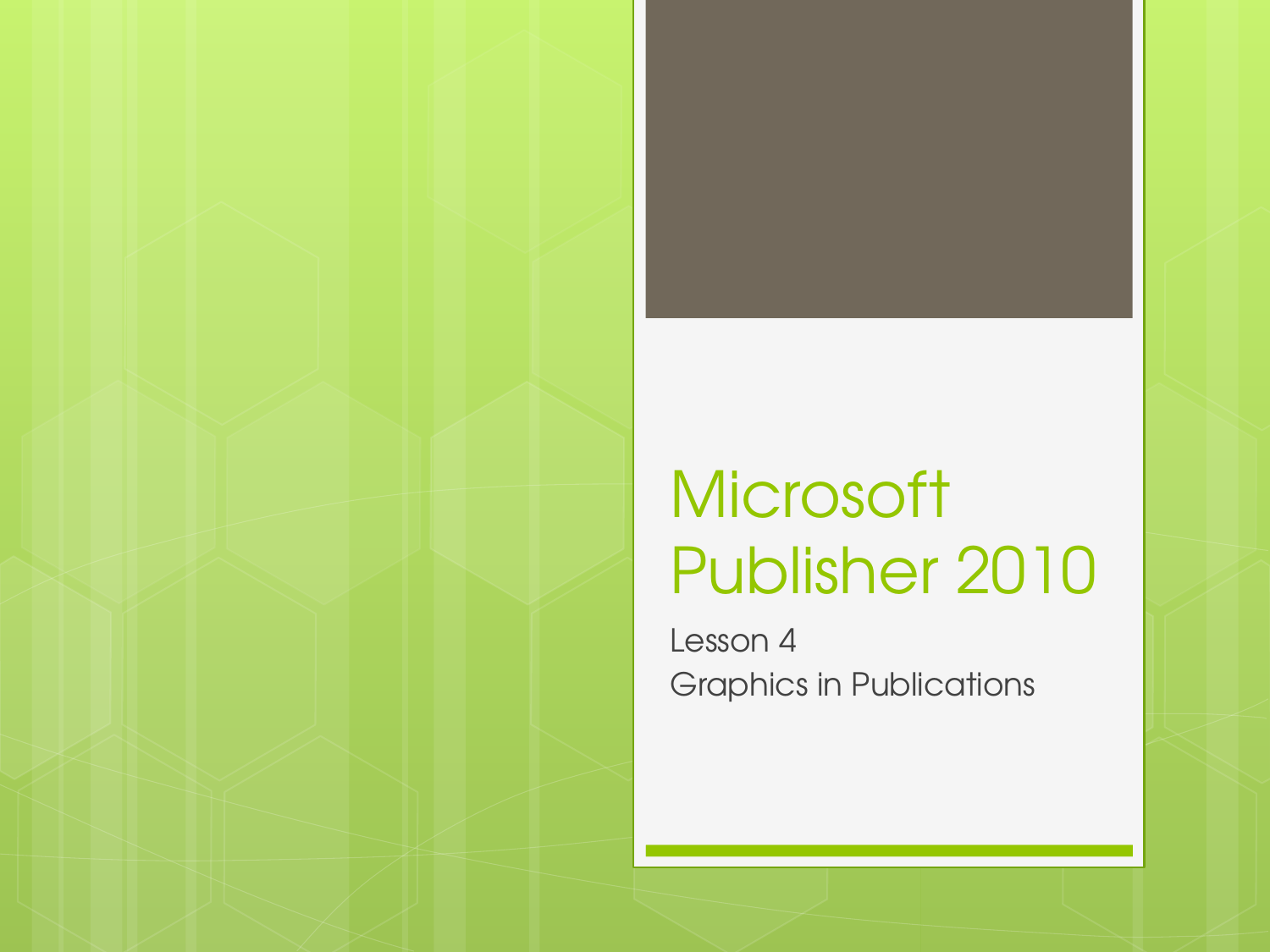

# Microsoft Publisher 2010
Lesson 4
Graphics in Publications